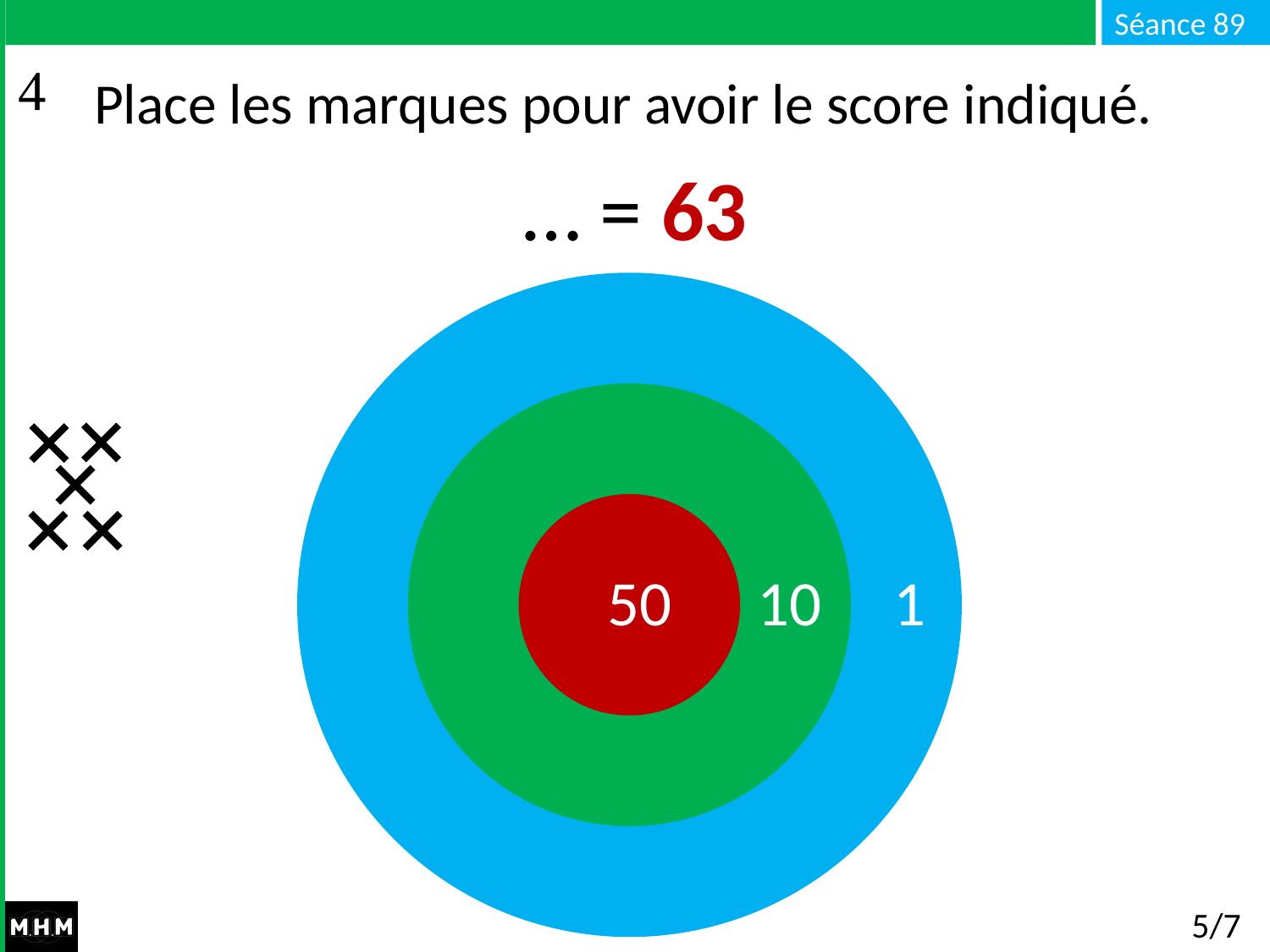

# Place les marques pour avoir le score indiqué.
… = 63

50      10     1
5/7